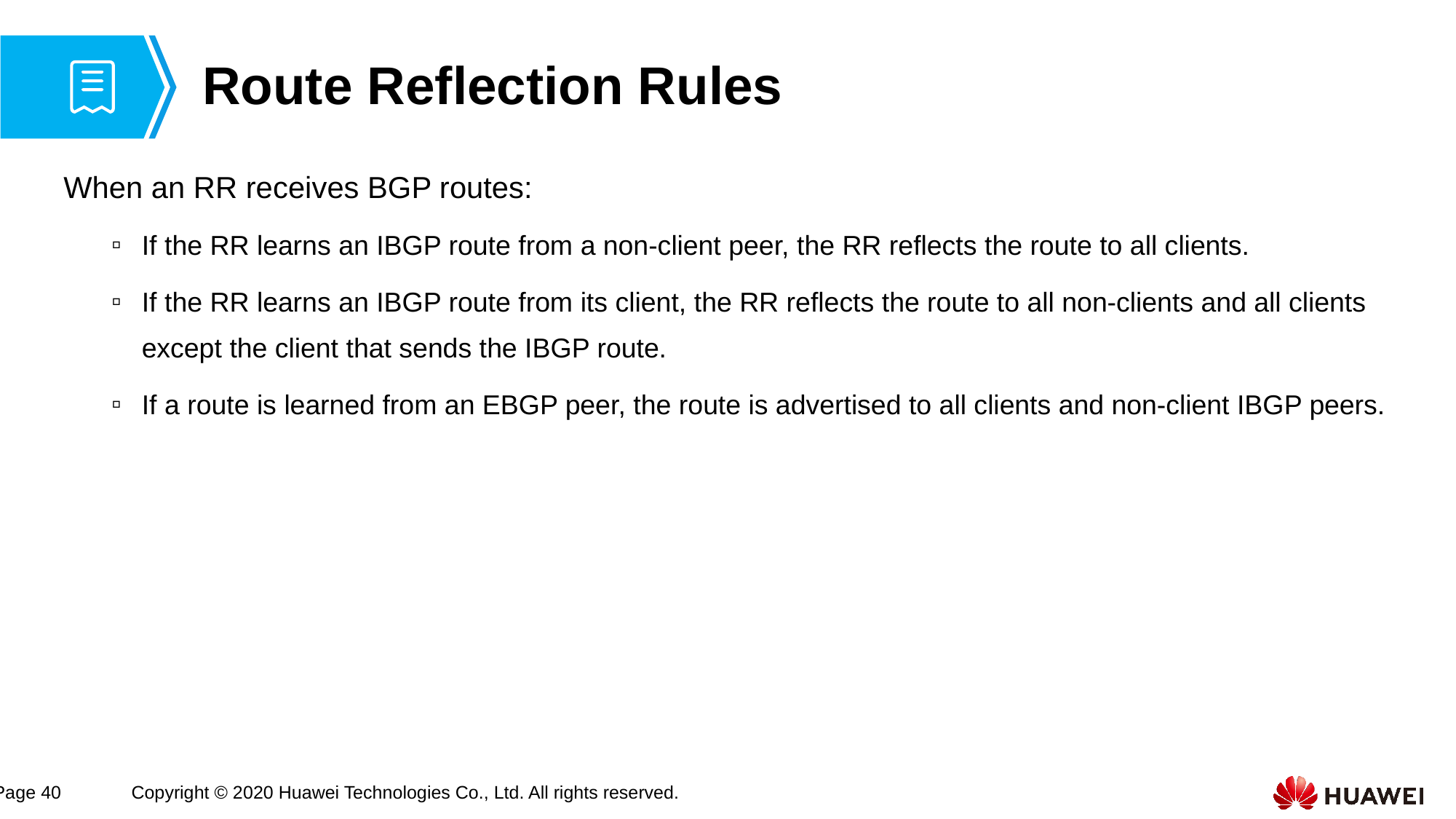

# Route Reflection Rules
When an RR receives BGP routes:
If the RR learns an IBGP route from a non-client peer, the RR reflects the route to all clients.
If the RR learns an IBGP route from its client, the RR reflects the route to all non-clients and all clients except the client that sends the IBGP route.
If a route is learned from an EBGP peer, the route is advertised to all clients and non-client IBGP peers.